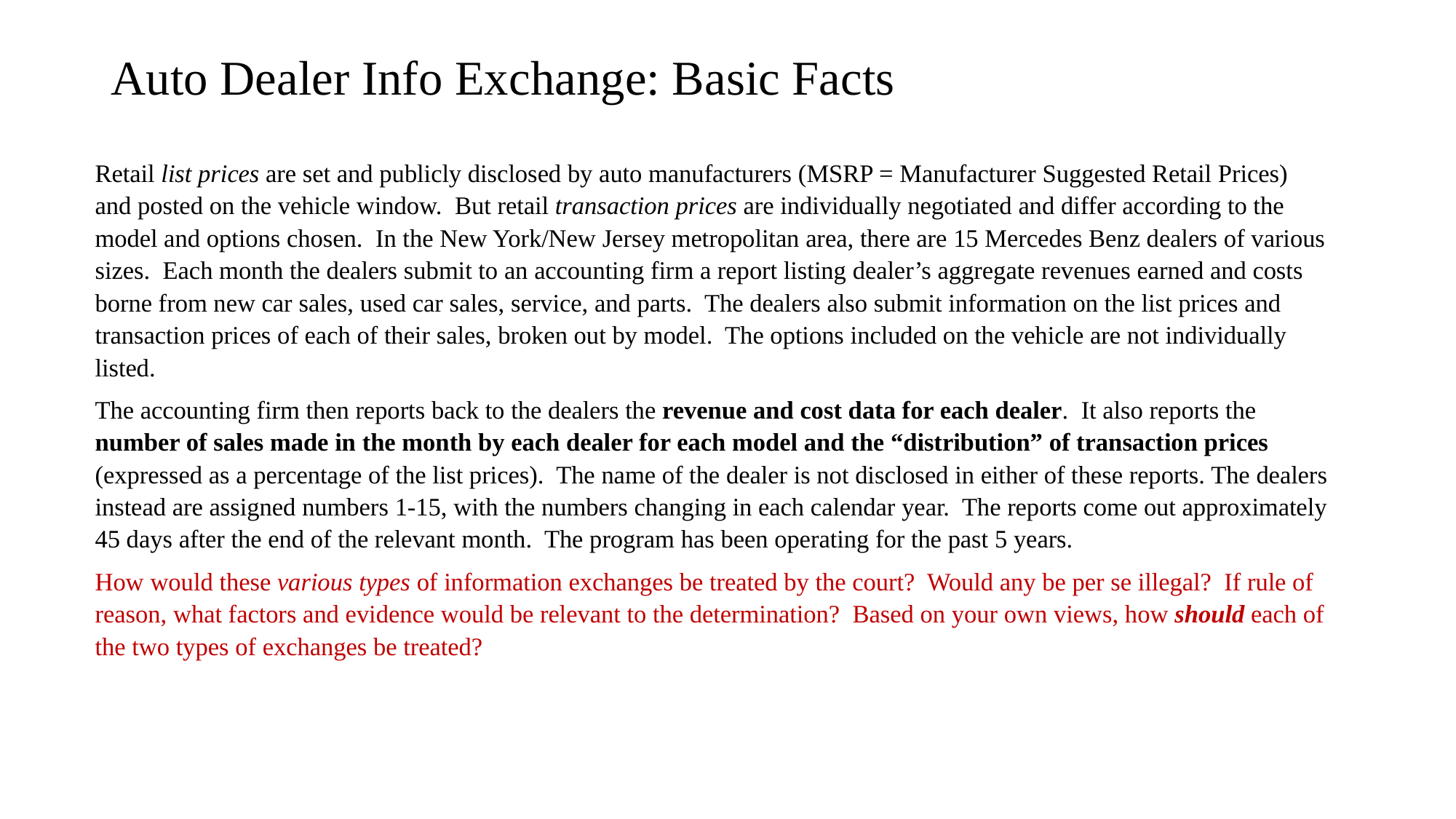

# Auto Dealer Info Exchange: Basic Facts
Retail list prices are set and publicly disclosed by auto manufacturers (MSRP = Manufacturer Suggested Retail Prices) and posted on the vehicle window.  But retail transaction prices are individually negotiated and differ according to the model and options chosen.  In the New York/New Jersey metropolitan area, there are 15 Mercedes Benz dealers of various sizes.  Each month the dealers submit to an accounting firm a report listing dealer’s aggregate revenues earned and costs borne from new car sales, used car sales, service, and parts.  The dealers also submit information on the list prices and transaction prices of each of their sales, broken out by model.  The options included on the vehicle are not individually listed.
The accounting firm then reports back to the dealers the revenue and cost data for each dealer.  It also reports the number of sales made in the month by each dealer for each model and the “distribution” of transaction prices (expressed as a percentage of the list prices).  The name of the dealer is not disclosed in either of these reports. The dealers instead are assigned numbers 1-15, with the numbers changing in each calendar year.  The reports come out approximately 45 days after the end of the relevant month.  The program has been operating for the past 5 years.
How would these various types of information exchanges be treated by the court?  Would any be per se illegal?  If rule of reason, what factors and evidence would be relevant to the determination?  Based on your own views, how should each of the two types of exchanges be treated?